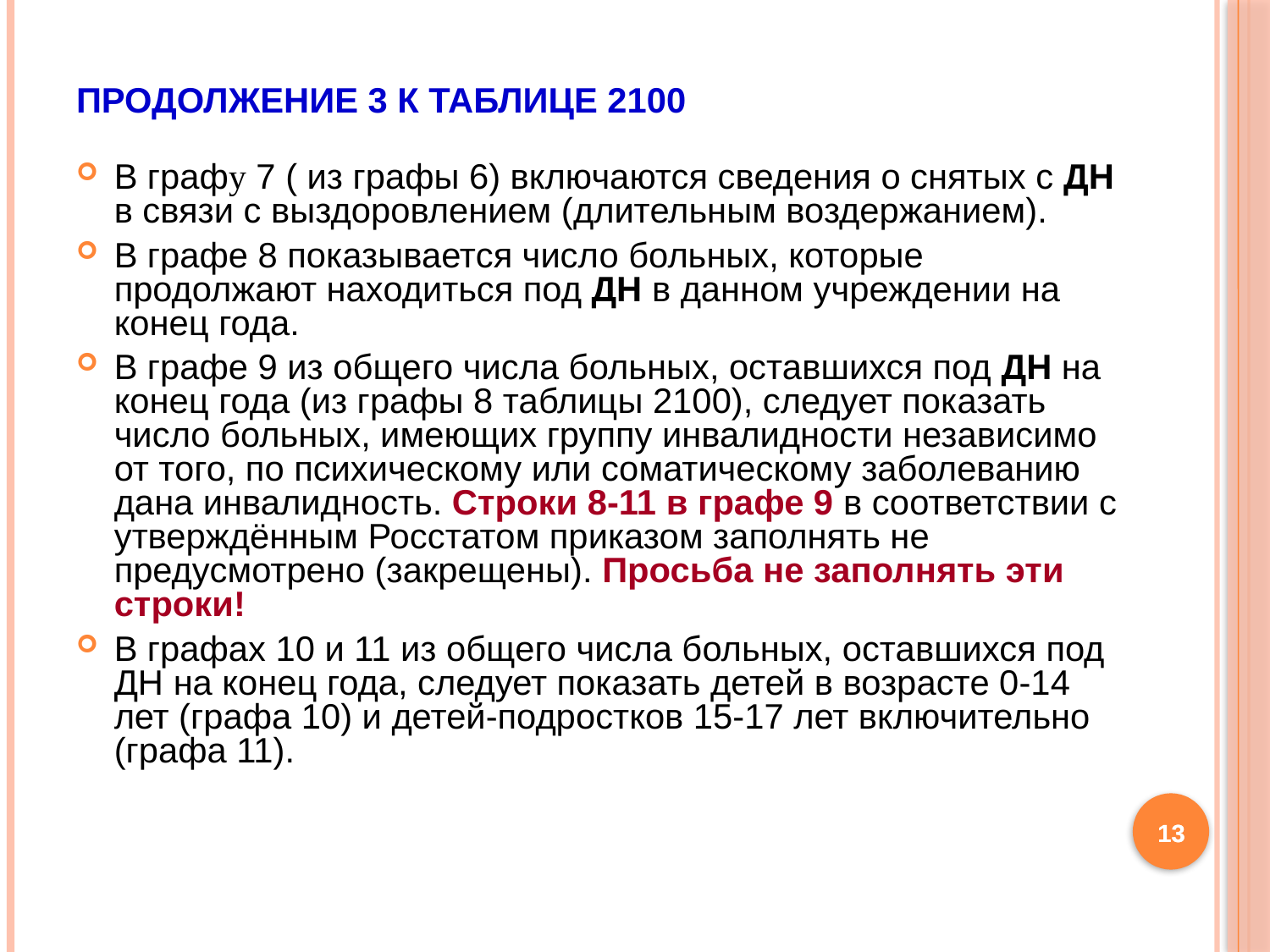

# ПРОДОЛЖЕНИЕ 3 К ТАБЛИЦЕ 2100
В графу 7 ( из графы 6) включаются сведения о снятых с ДН в связи с выздоровлением (длительным воздержанием).
В графе 8 показывается число больных, которые продолжают находиться под ДН в данном учреждении на конец года.
В графе 9 из общего числа больных, оставшихся под ДН на конец года (из графы 8 таблицы 2100), следует показать число больных, имеющих группу инвалидности независимо от того, по психическому или соматическому заболеванию дана инвалидность. Строки 8-11 в графе 9 в соответствии с утверждённым Росстатом приказом заполнять не предусмотрено (закрещены). Просьба не заполнять эти строки!
В графах 10 и 11 из общего числа больных, оставшихся под ДН на конец года, следует показать детей в возрасте 0-14 лет (графа 10) и детей-подростков 15-17 лет включительно (графа 11).
13
13
13